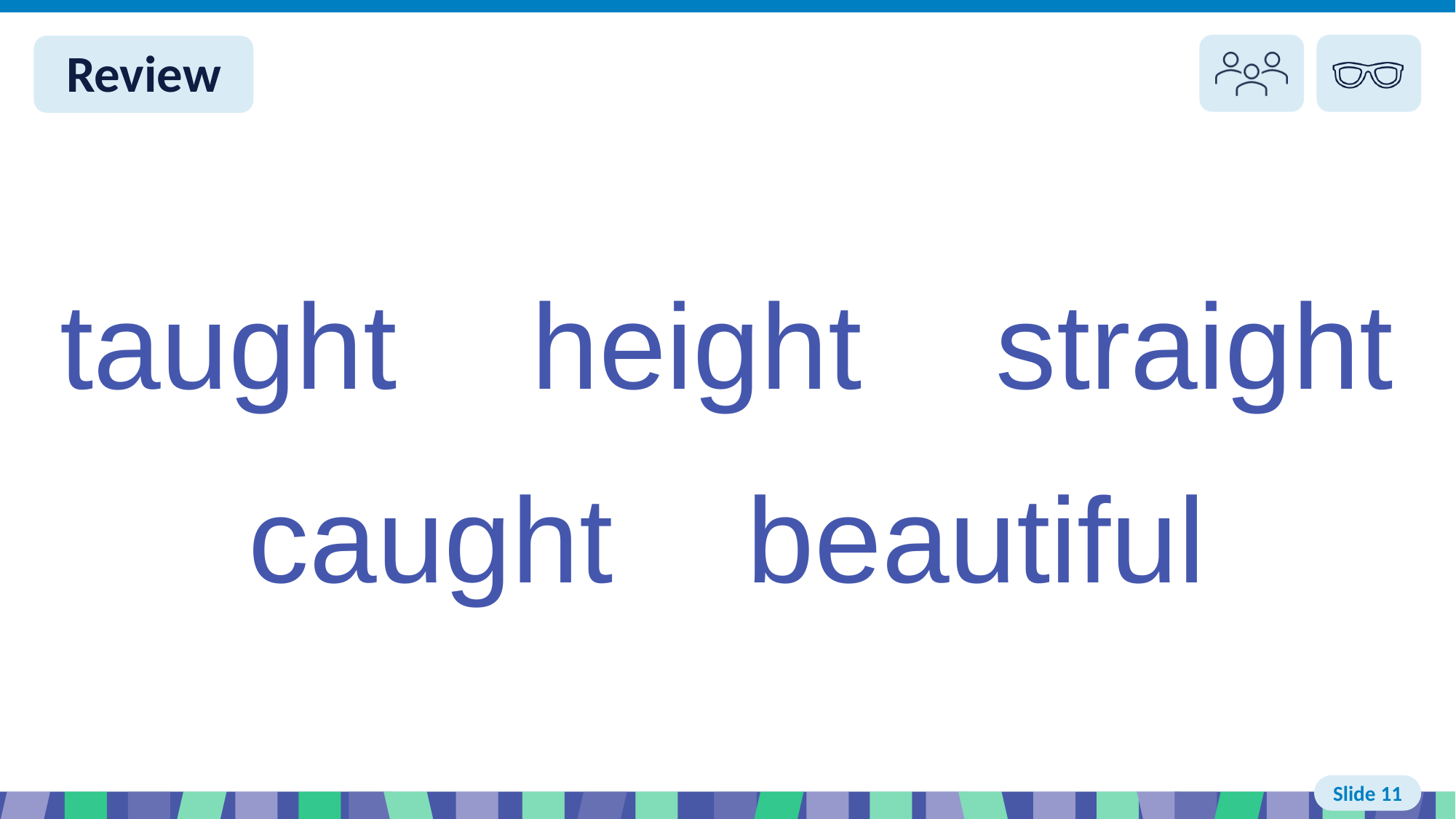

Slide 11 Review You do
taught    height    straight
caught    beautiful